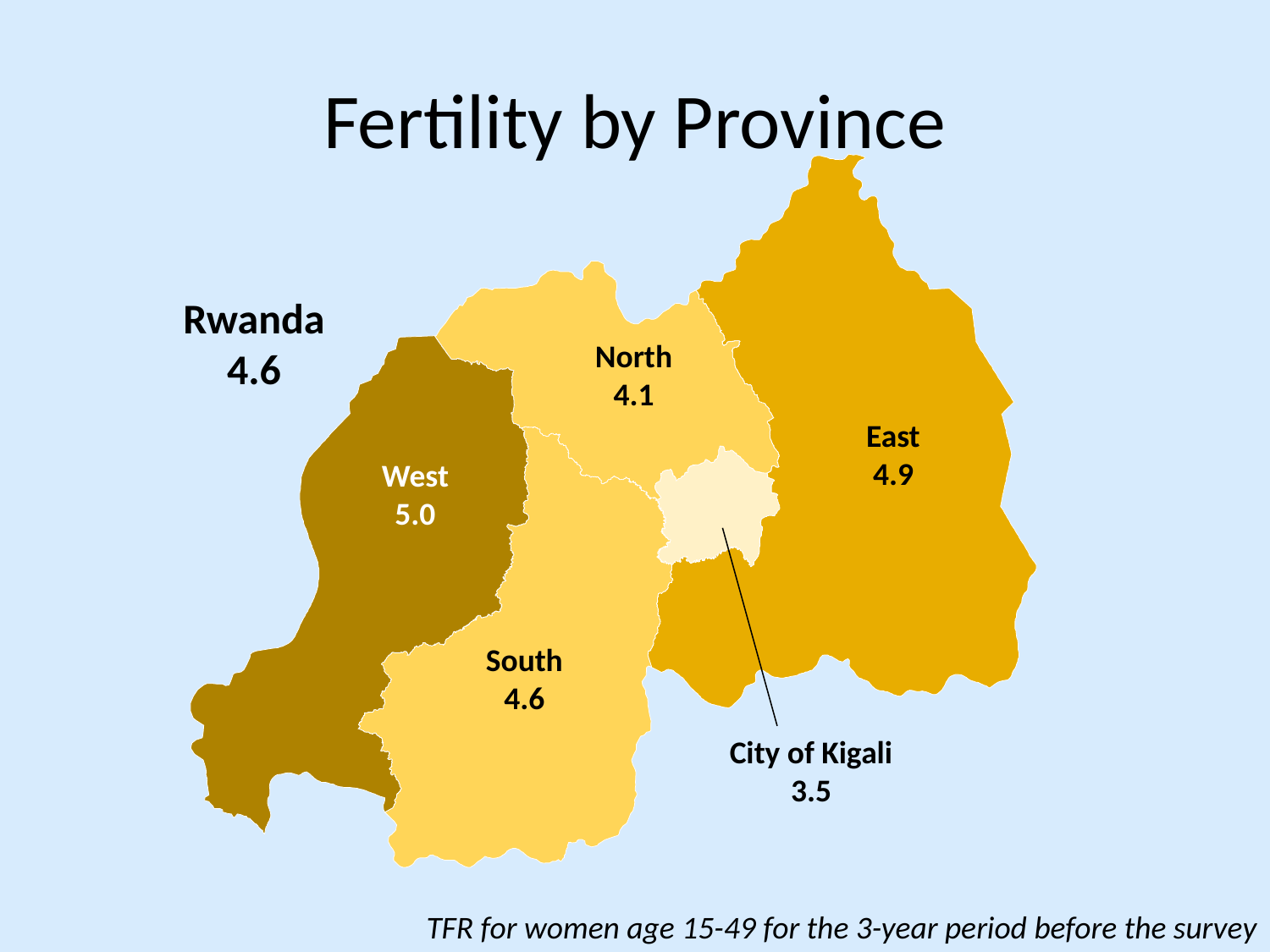

# Fertility by Province

North
4.1

East
4.9

West
5.0

South
4.6
City of Kigali
3.5

Rwanda
4.6
TFR for women age 15-49 for the 3-year period before the survey